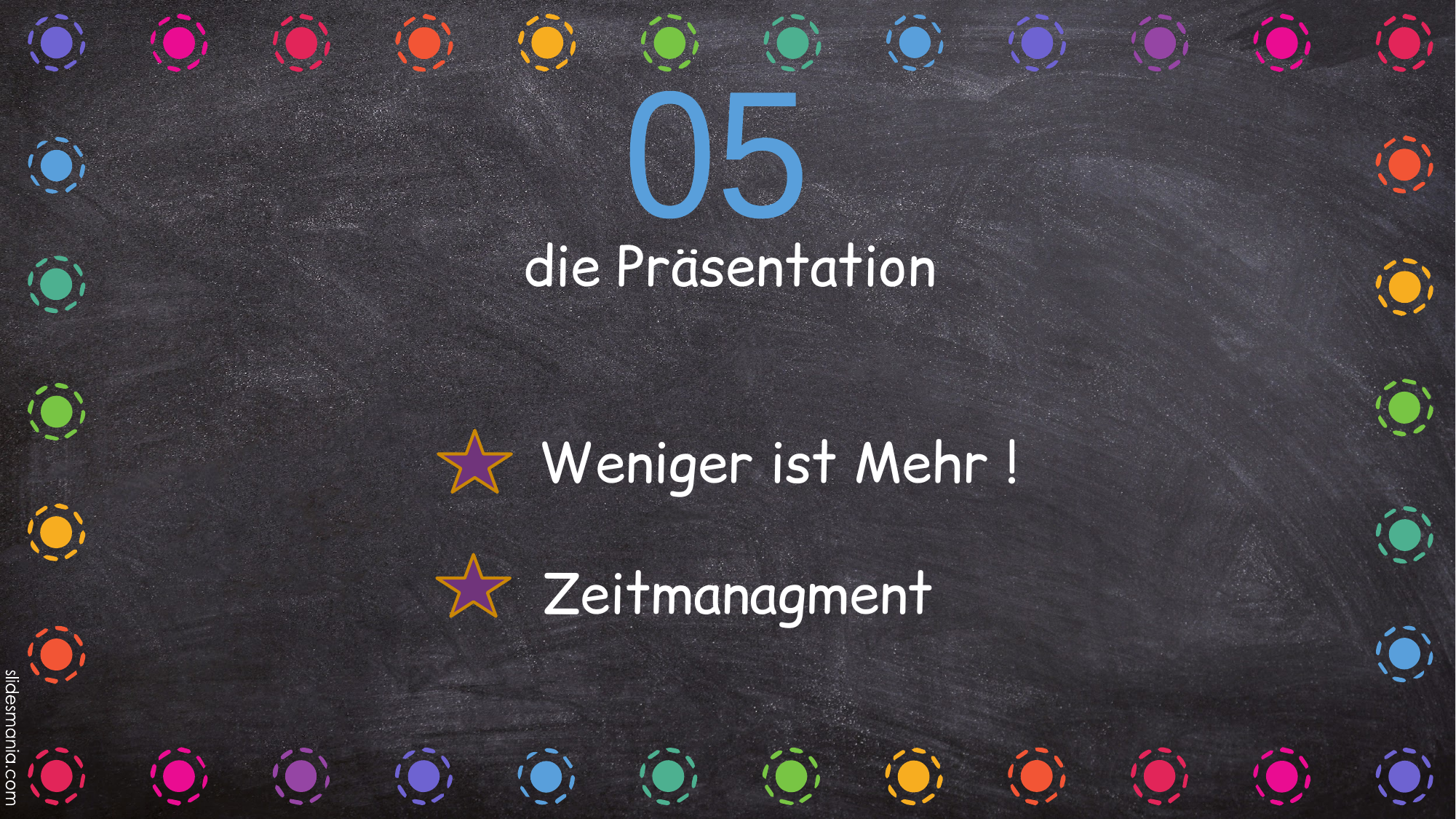

05
# die Präsentation Weniger ist Mehr ! Zeitmanagment